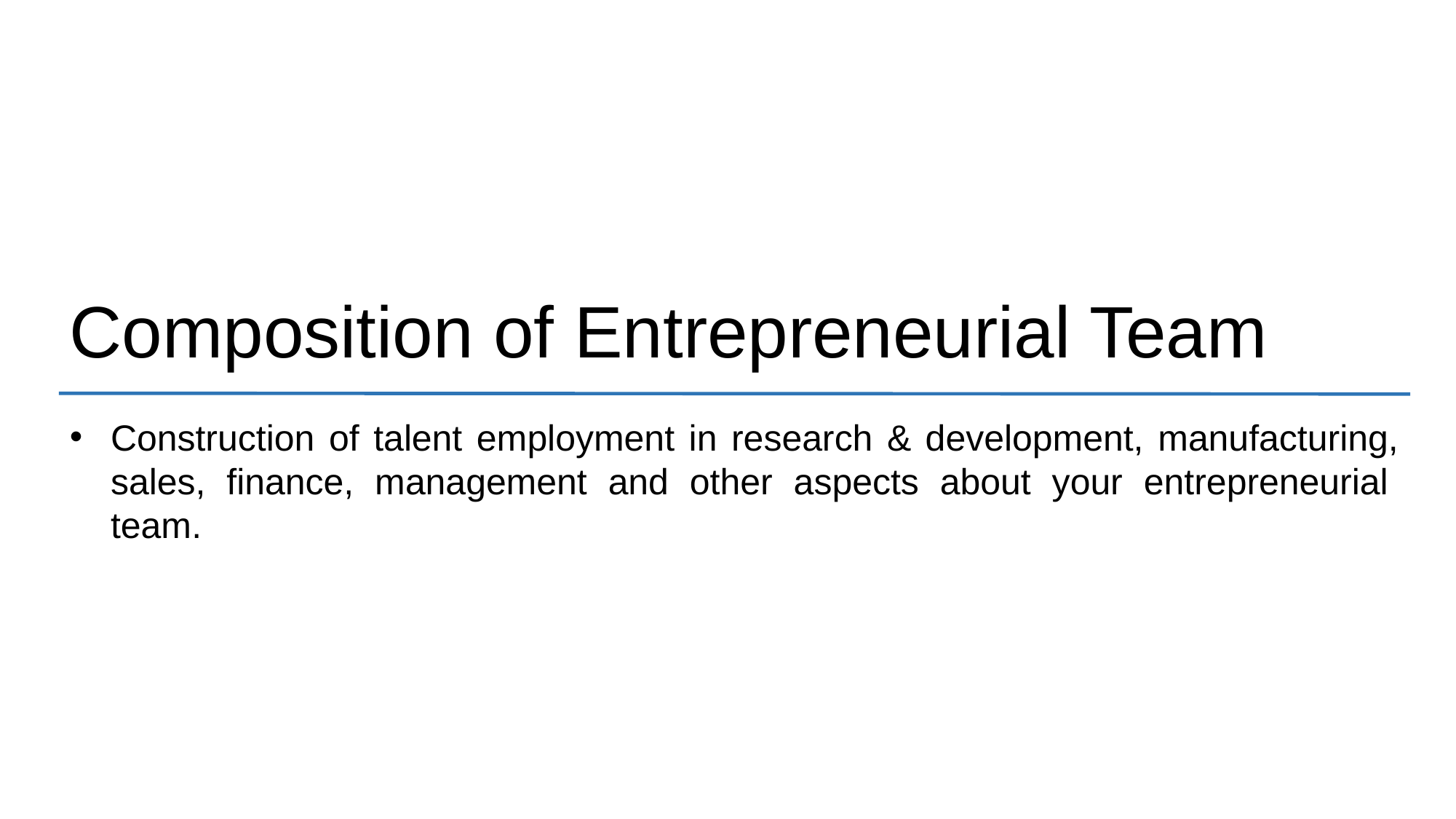

Composition of Entrepreneurial Team
Construction of talent employment in research & development, manufacturing, sales, finance, management and other aspects about your entrepreneurial  team.